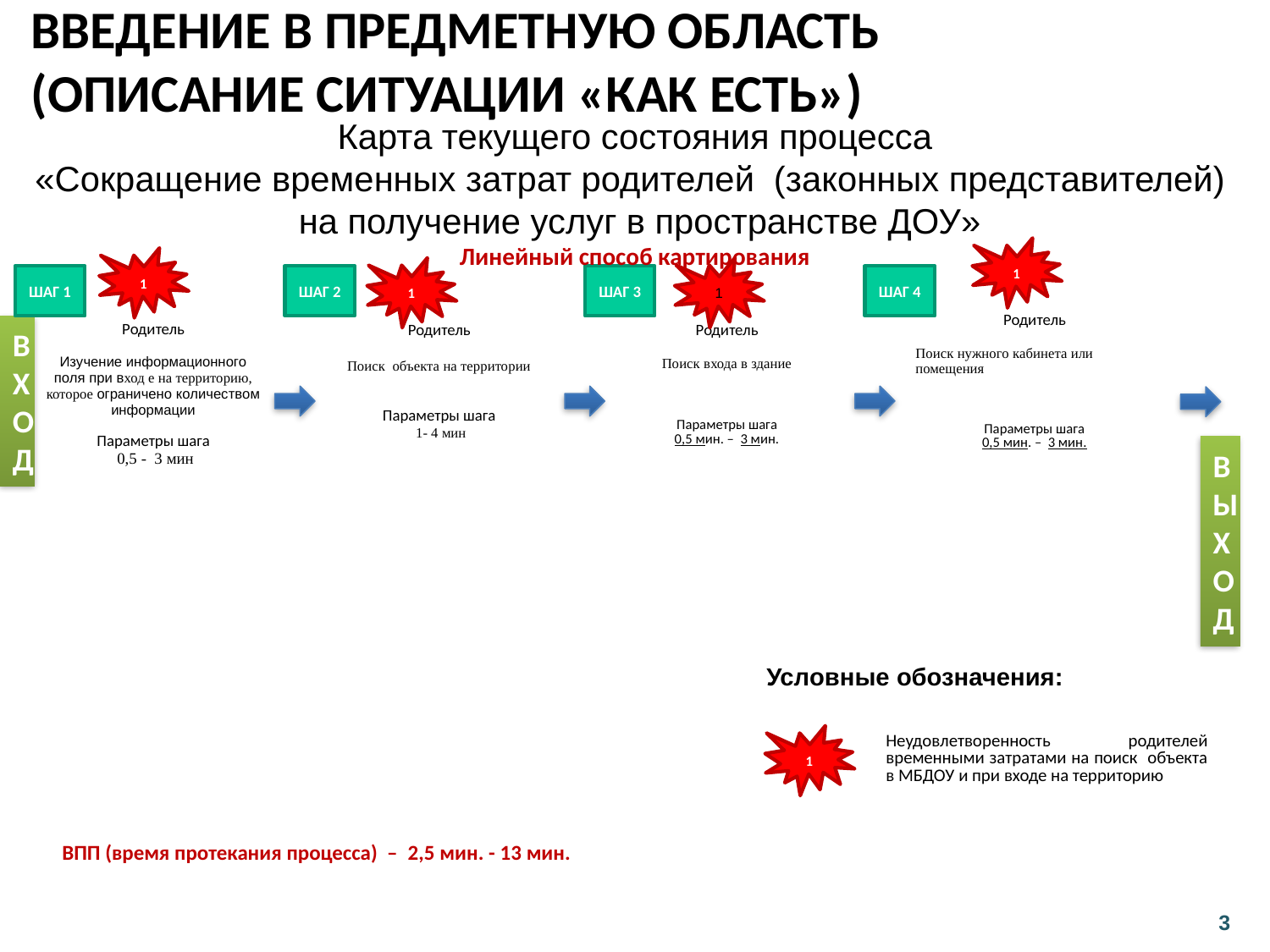

ВВЕДЕНИЕ В ПРЕДМЕТНУЮ ОБЛАСТЬ
(ОПИСАНИЕ СИТУАЦИИ «КАК ЕСТЬ»)
Карта текущего состояния процесса
«Сокращение временных затрат родителей  (законных представителей)
 на получение услуг в пространстве ДОУ»

Линейный способ картирования
1
1
1
1
ШАГ 1
ШАГ 2
ШАГ 3
ШАГ 4
| Родитель |
| --- |
| Поиск нужного кабинета или помещения |
| Параметры шага 0,5 мин. – 3 мин. |
ВХОД
| Родитель |
| --- |
| Изучение информационного поля при вход е на территорию, которое ограничено количеством информации |
| Параметры шага 0,5 - 3 мин |
| Родитель |
| --- |
| Поиск объекта на территории |
| Параметры шага 1- 4 мин |
| Родитель |
| --- |
| Поиск входа в здание |
| Параметры шага 0,5 мин. – 3 мин. |

ВЫХОД
Условные обозначения:
1
| Неудовлетворенность родителей временными затратами на поиск объекта в МБДОУ и при входе на территорию |
| --- |

ВПП (время протекания процесса)  –  2,5 мин. - 13 мин.
3